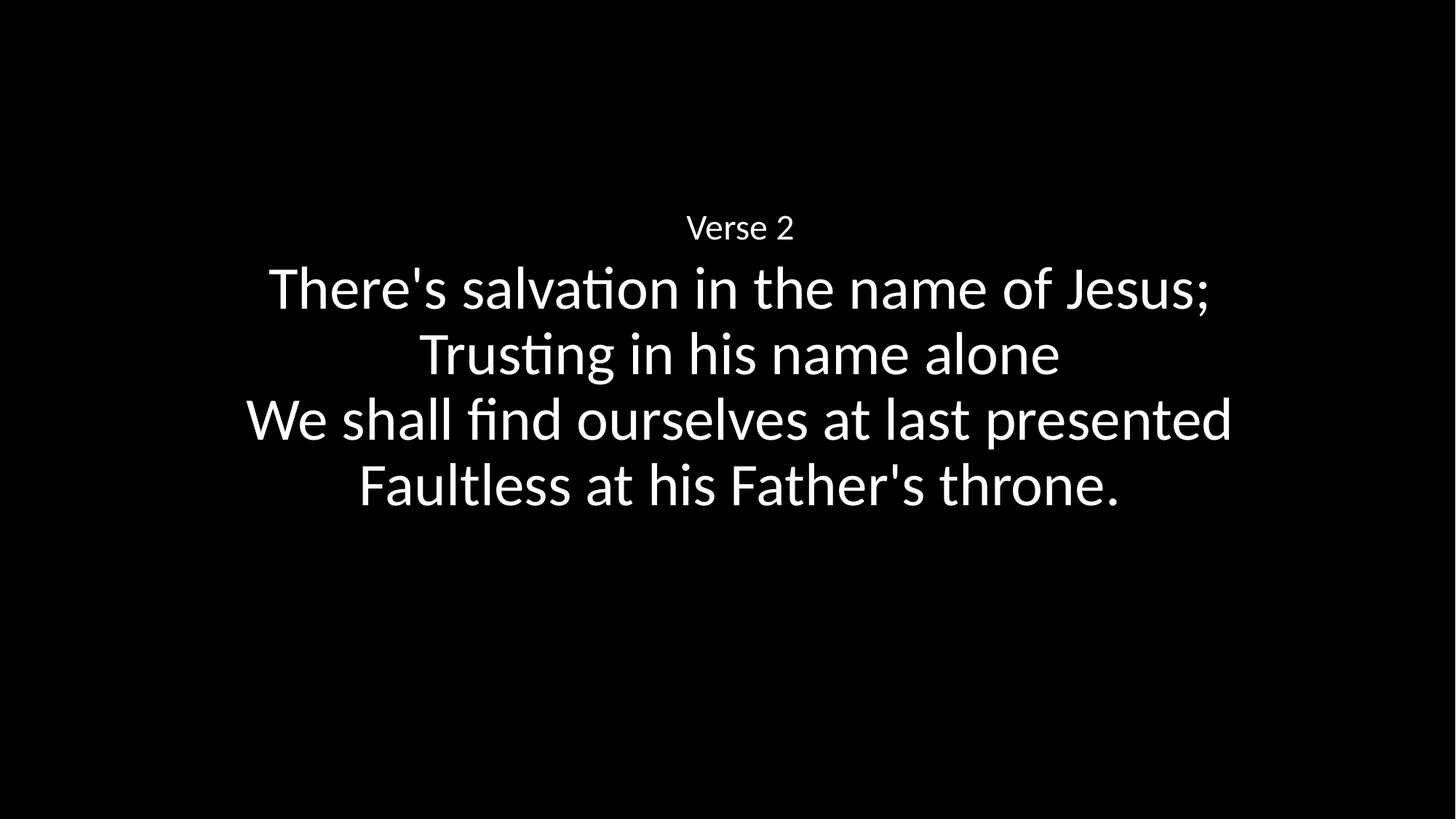

Verse 2
There's salvation in the name of Jesus;
Trusting in his name alone
We shall find ourselves at last presented
Faultless at his Father's throne.